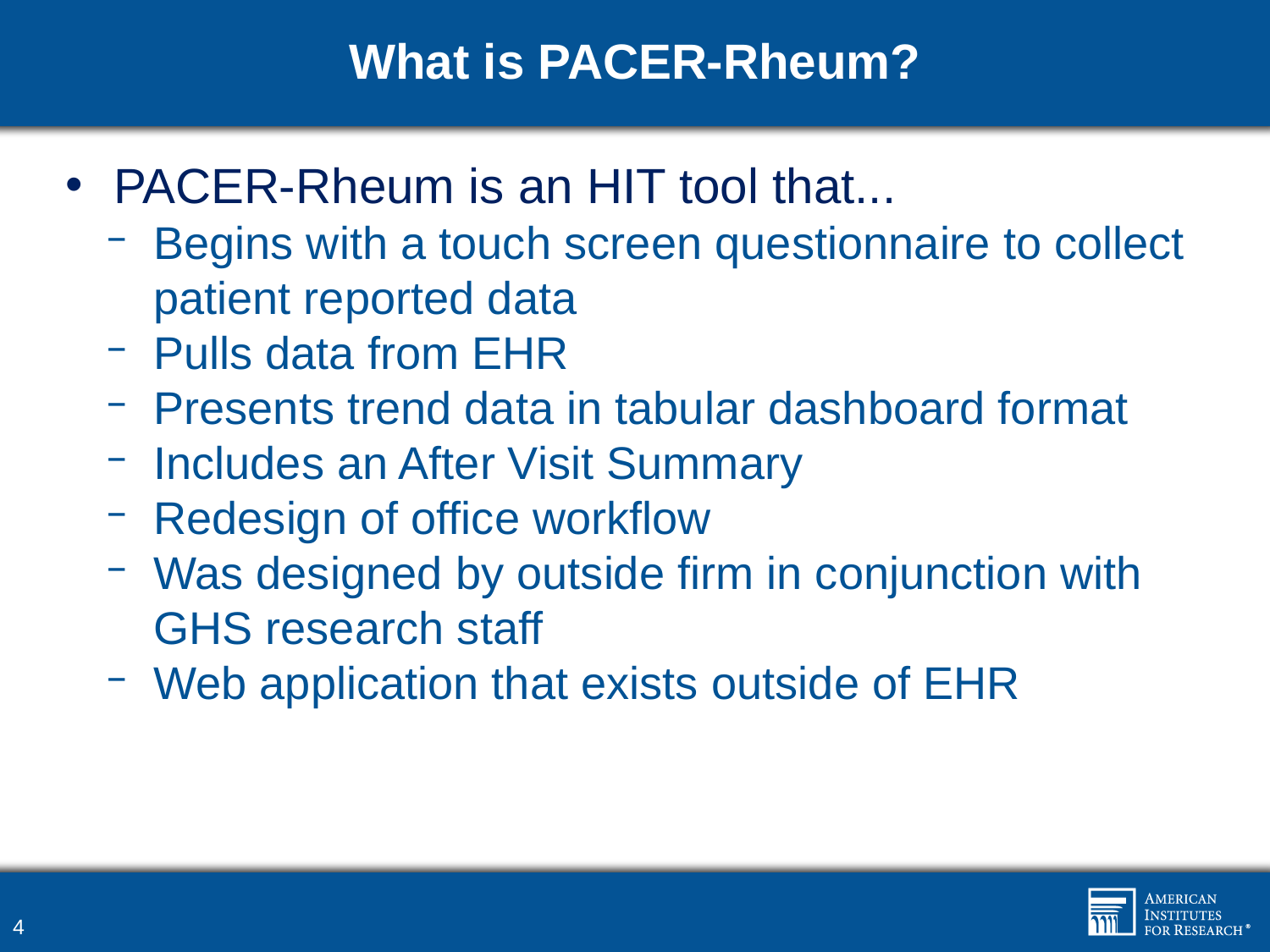

# What is PACER-Rheum?
PACER-Rheum is an HIT tool that...
Begins with a touch screen questionnaire to collect patient reported data
Pulls data from EHR
Presents trend data in tabular dashboard format
Includes an After Visit Summary
Redesign of office workflow
Was designed by outside firm in conjunction with GHS research staff
Web application that exists outside of EHR

4